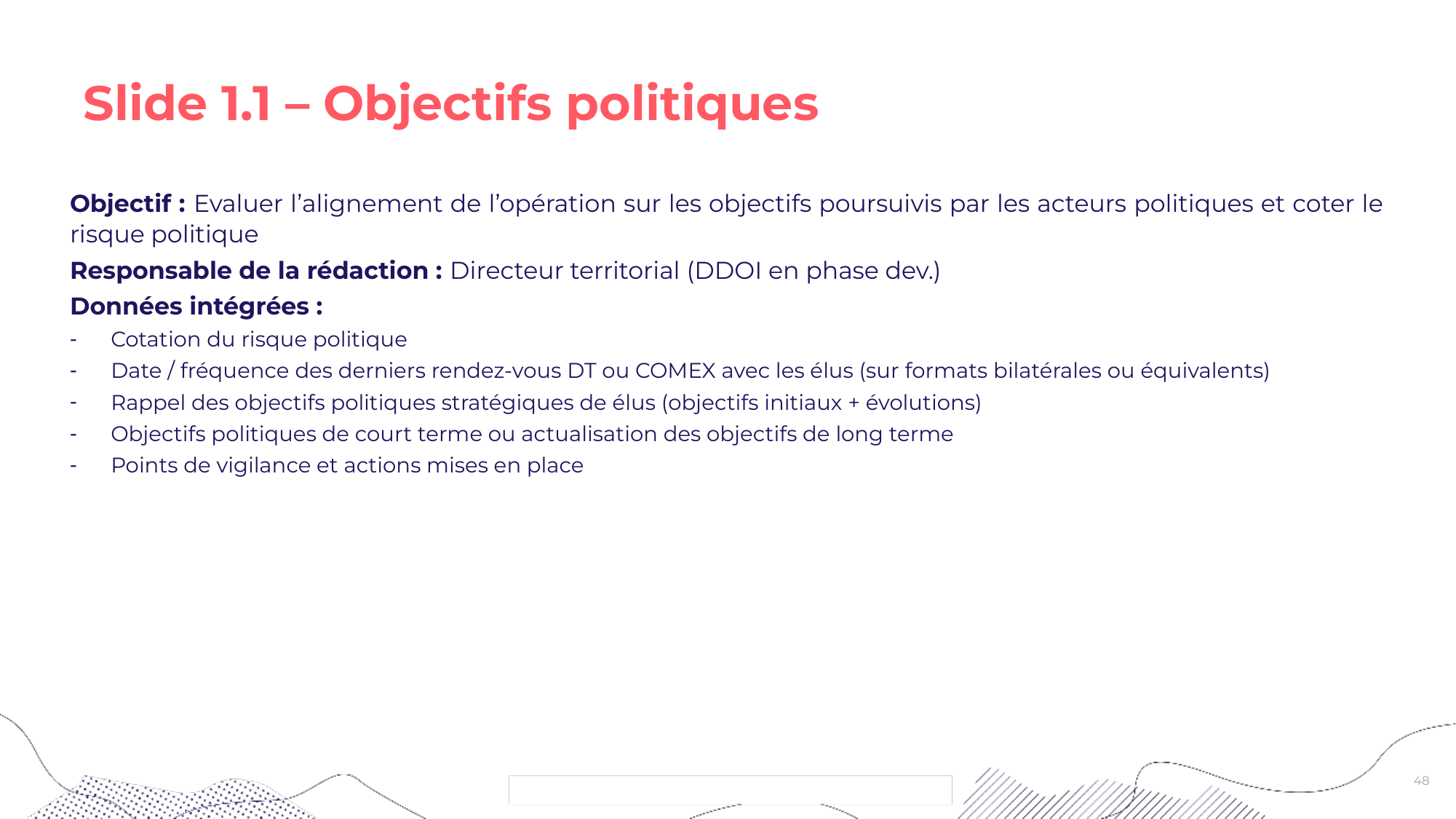

# Slide 1.1 – Objectifs politiques
Objectif : Evaluer l’alignement de l’opération sur les objectifs poursuivis par les acteurs politiques et coter le risque politique
Responsable de la rédaction : Directeur territorial (DDOI en phase dev.)
Données intégrées :
Cotation du risque politique
Date / fréquence des derniers rendez-vous DT ou COMEX avec les élus (sur formats bilatérales ou équivalents)
Rappel des objectifs politiques stratégiques de élus (objectifs initiaux + évolutions)
Objectifs politiques de court terme ou actualisation des objectifs de long terme
Points de vigilance et actions mises en place
48